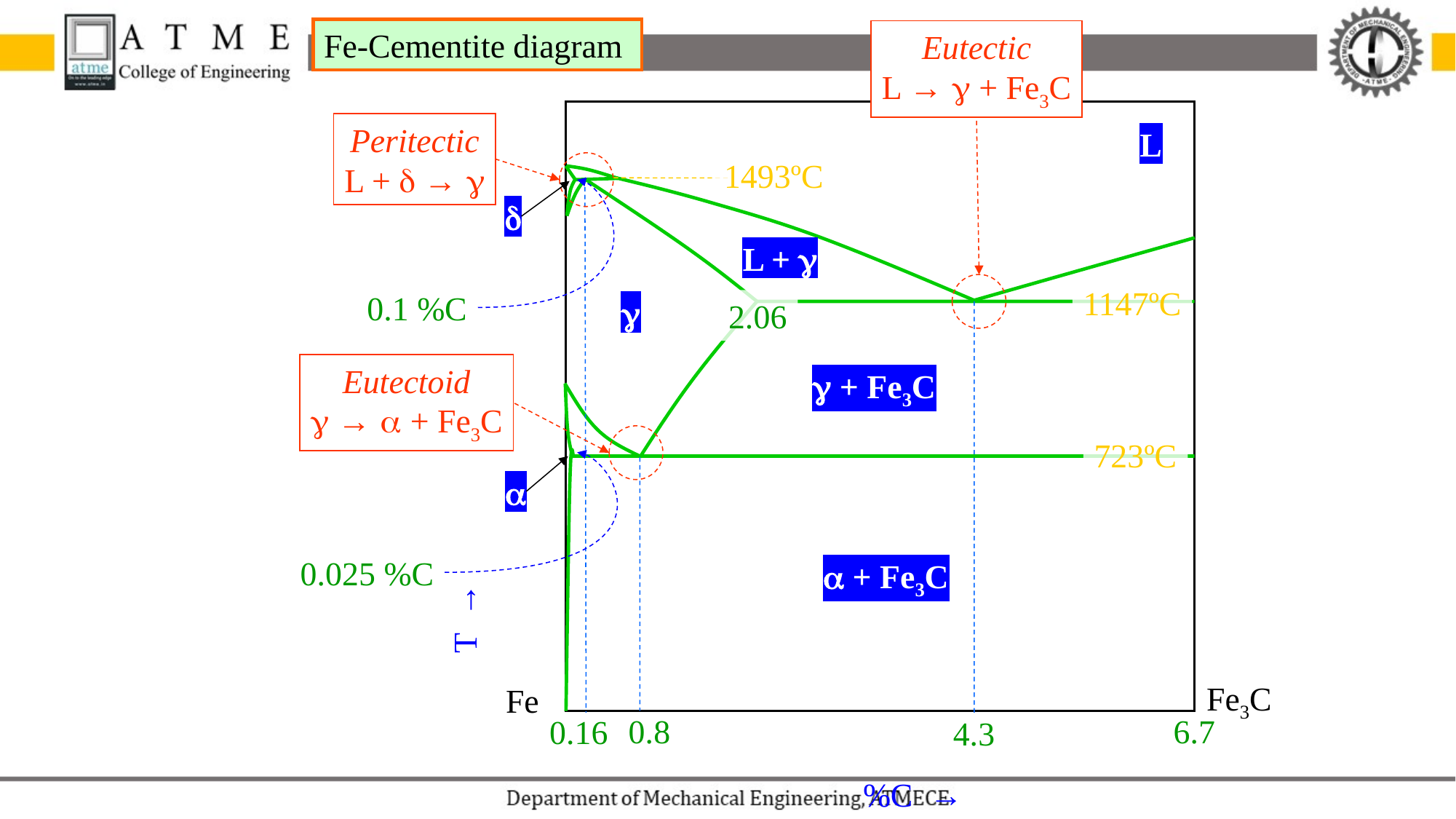

Fe-Cementite diagram
Eutectic
L → γ + Fe3C

Peritectic
L + δ → γ
L
1493ºC

δ
L + γ

1147ºC
0.1 %C
2.06
γ

Eutectoid
γ → α + Fe3C
γ + Fe3C

723ºC

α
0.025 %C
α + Fe3C
T  →
Fe3C
Fe
0.8
6.7
0.16
4.3
%C  →